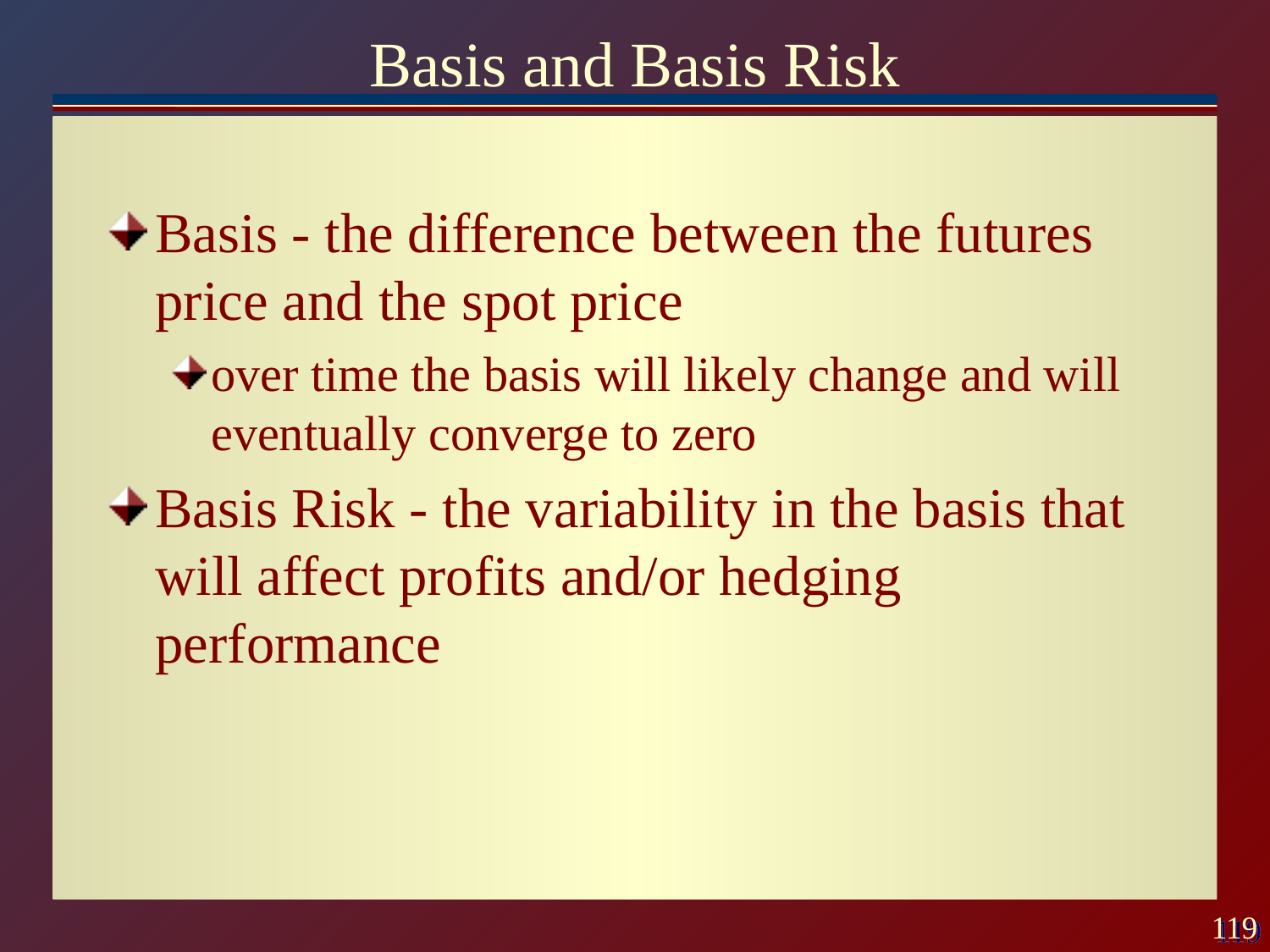

# Basis and Basis Risk
Basis - the difference between the futures price and the spot price
over time the basis will likely change and will eventually converge to zero
Basis Risk - the variability in the basis that will affect profits and/or hedging performance